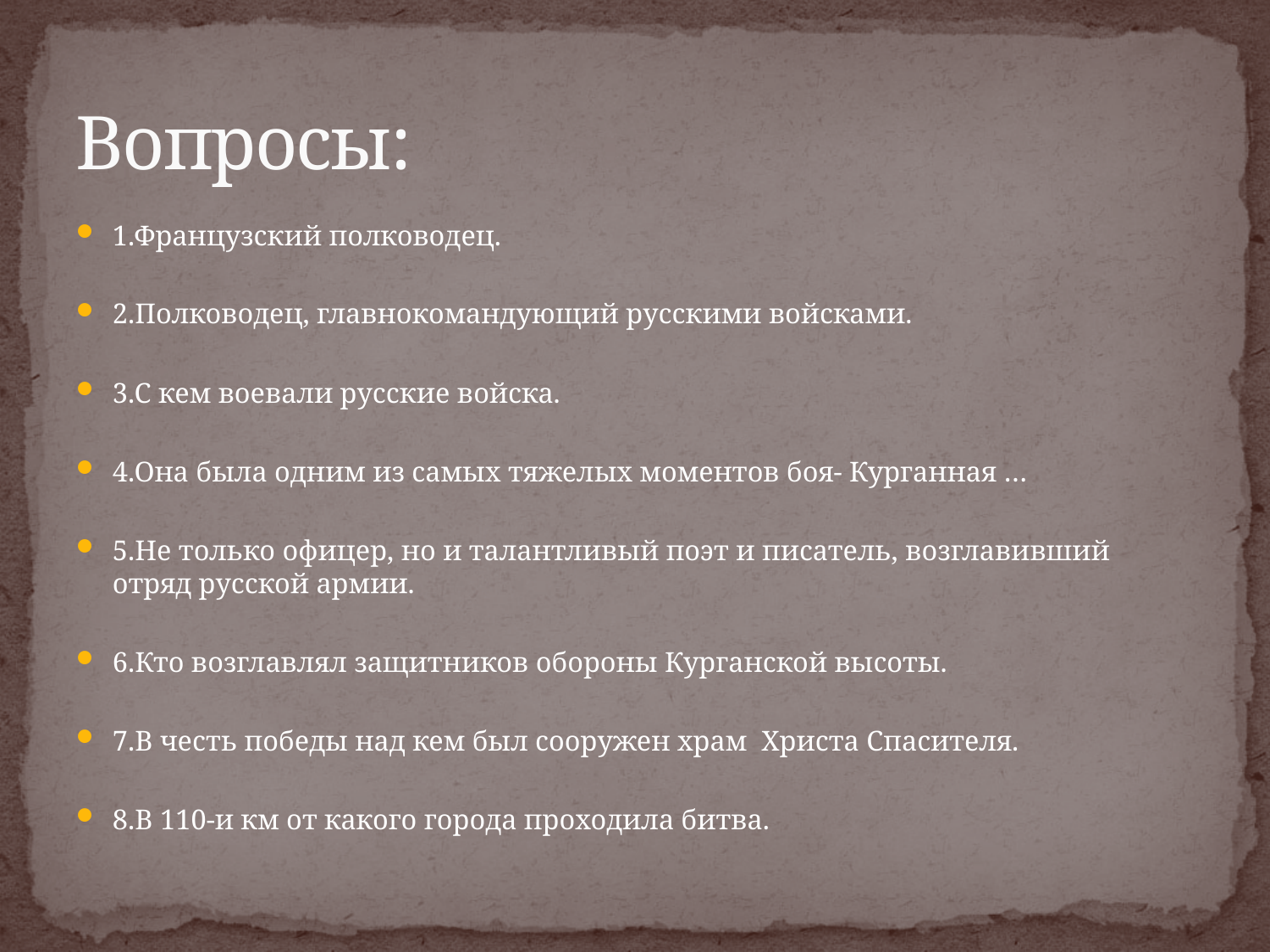

# Вопросы:
1.Французский полководец.

2.Полководец, главнокомандующий русскими войсками.

3.С кем воевали русские войска.

4.Она была одним из самых тяжелых моментов боя- Курганная …

5.Не только офицер, но и талантливый поэт и писатель, возглавивший отряд русской армии.

6.Кто возглавлял защитников обороны Курганской высоты.

7.В честь победы над кем был сооружен храм  Христа Спасителя.

8.В 110-и км от какого города проходила битва.